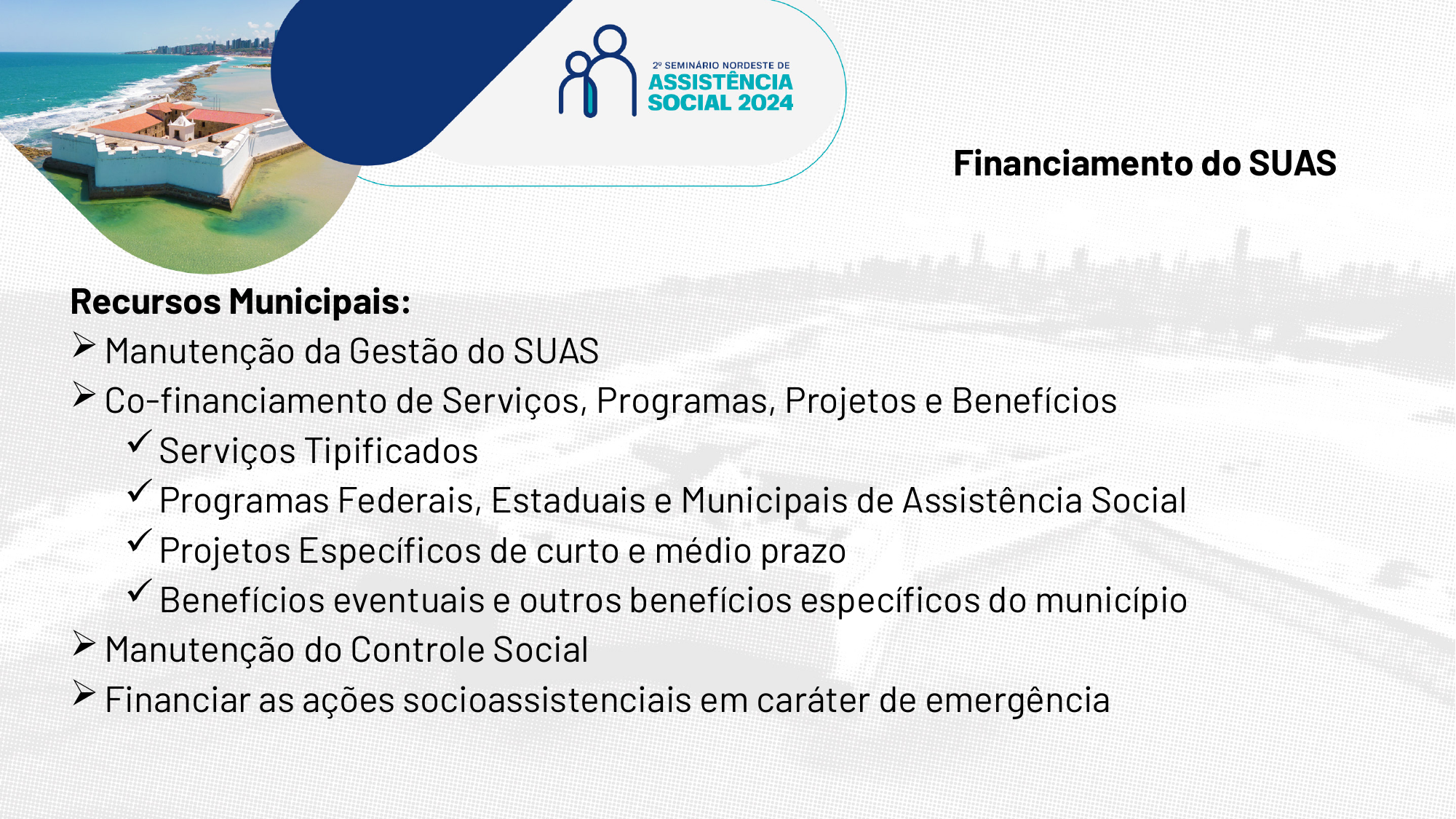

Financiamento do SUAS
Recursos Municipais:
Manutenção da Gestão do SUAS
Co-financiamento de Serviços, Programas, Projetos e Benefícios
Serviços Tipificados
Programas Federais, Estaduais e Municipais de Assistência Social
Projetos Específicos de curto e médio prazo
Benefícios eventuais e outros benefícios específicos do município
Manutenção do Controle Social
Financiar as ações socioassistenciais em caráter de emergência